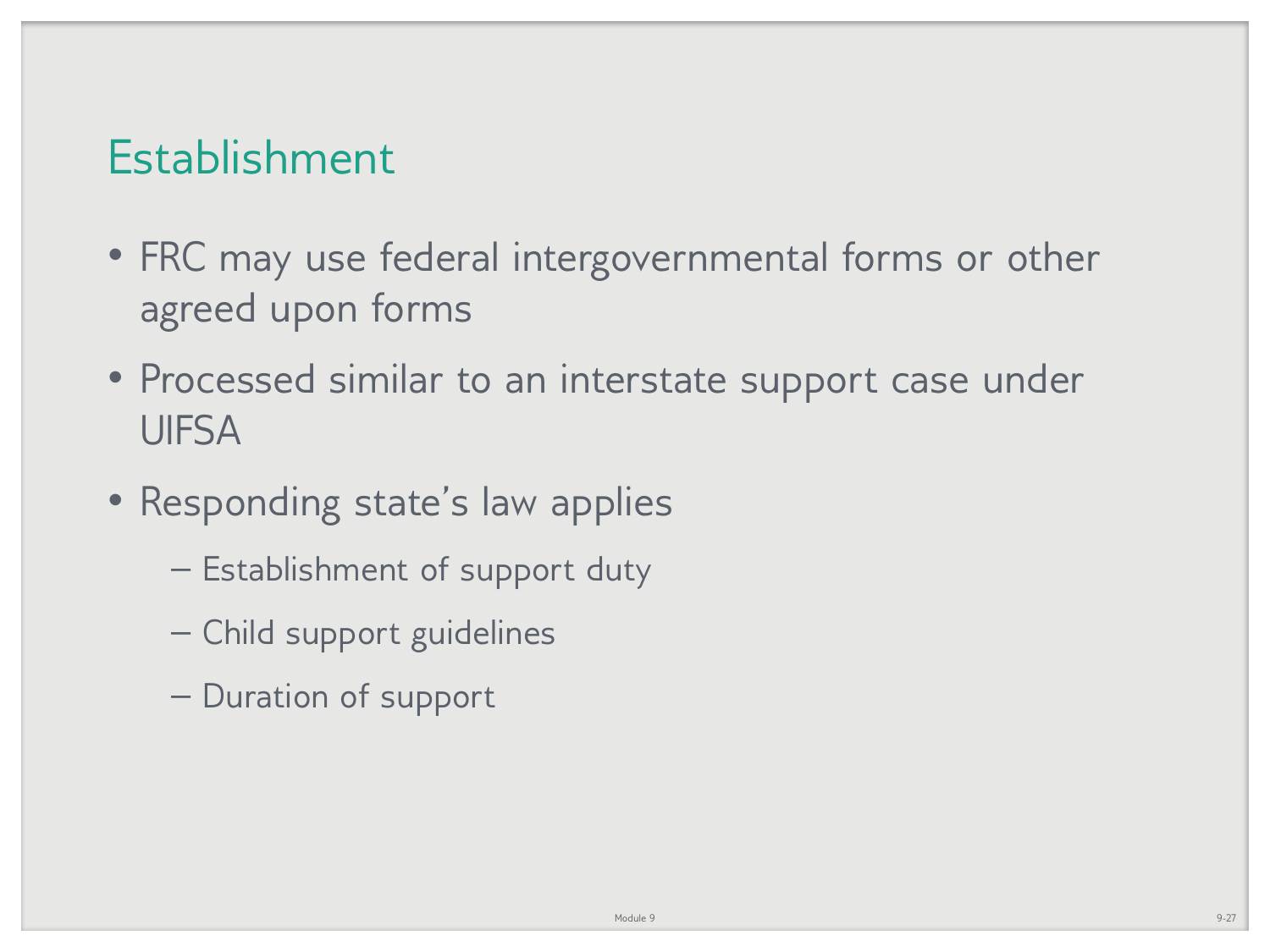

# Establishment
FRC may use federal intergovernmental forms or other agreed upon forms
Processed similar to an interstate support case under UIFSA
Responding state’s law applies
Establishment of support duty
Child support guidelines
Duration of support
Module 9
9-27